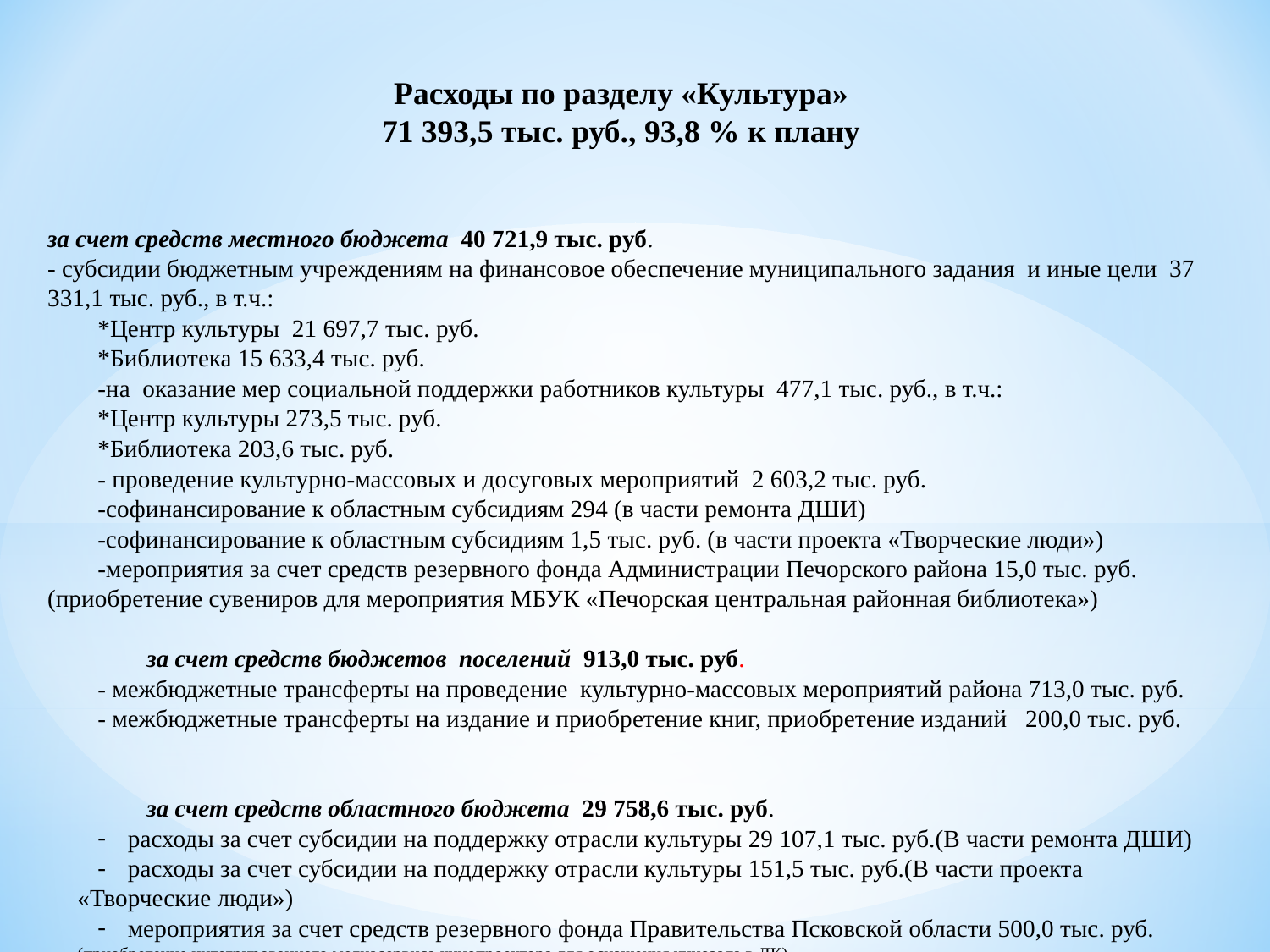

Расходы по разделу «Культура»
71 393,5 тыс. руб., 93,8 % к плану
за счет средств местного бюджета  40 721,9 тыс. руб.
- субсидии бюджетным учреждениям на финансовое обеспечение муниципального задания  и иные цели  37 331,1 тыс. руб., в т.ч.:
*Центр культуры  21 697,7 тыс. руб.
*Библиотека 15 633,4 тыс. руб.
-на  оказание мер социальной поддержки работников культуры  477,1 тыс. руб., в т.ч.:
*Центр культуры 273,5 тыс. руб.
*Библиотека 203,6 тыс. руб.
- проведение культурно-массовых и досуговых мероприятий  2 603,2 тыс. руб.
-софинансирование к областным субсидиям 294 (в части ремонта ДШИ)
-софинансирование к областным субсидиям 1,5 тыс. руб. (в части проекта «Творческие люди»)
-мероприятия за счет средств резервного фонда Администрации Печорского района 15,0 тыс. руб. (приобретение сувениров для мероприятия МБУК «Печорская центральная районная библиотека»)

        за счет средств бюджетов  поселений  913,0 тыс. руб.
- межбюджетные трансферты на проведение  культурно-массовых мероприятий района 713,0 тыс. руб.
- межбюджетные трансферты на издание и приобретение книг, приобретение изданий   200,0 тыс. руб.

        за счет средств областного бюджета  29 758,6 тыс. руб.
расходы за счет субсидии на поддержку отрасли культуры 29 107,1 тыс. руб.(В части ремонта ДШИ)
расходы за счет субсидии на поддержку отрасли культуры 151,5 тыс. руб.(В части проекта «Творческие люди»)
мероприятия за счет средств резервного фонда Правительства Псковской области 500,0 тыс. руб. (приобретение интегрированного медиасервиса кинопроектора для оснащения кинозала в ДК)